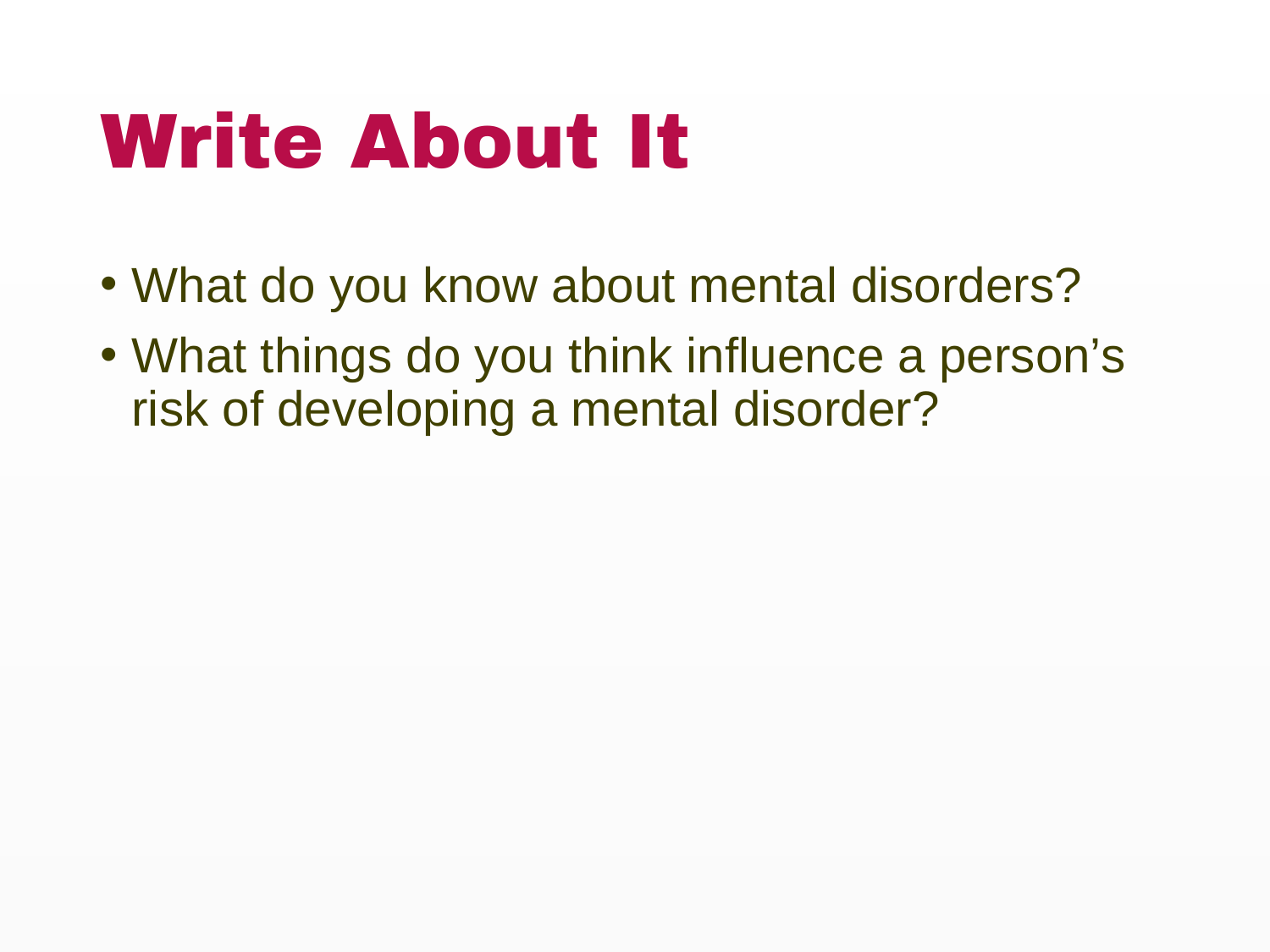

# Write About It
What do you know about mental disorders?
What things do you think influence a person’s risk of developing a mental disorder?